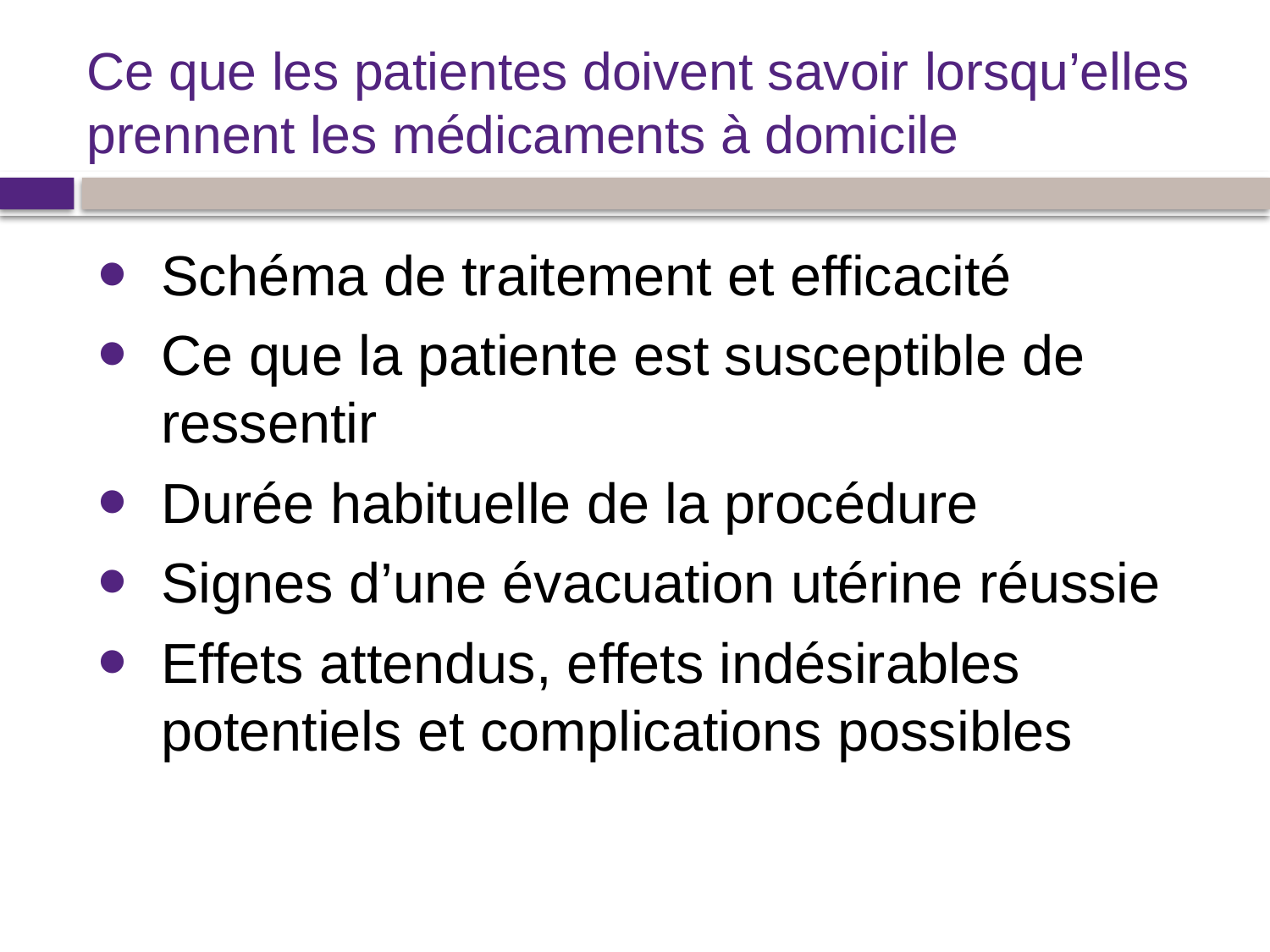

# Ce que les patientes doivent savoir lorsqu’elles prennent les médicaments à domicile
Schéma de traitement et efficacité
Ce que la patiente est susceptible de ressentir
Durée habituelle de la procédure
Signes d’une évacuation utérine réussie
Effets attendus, effets indésirables potentiels et complications possibles